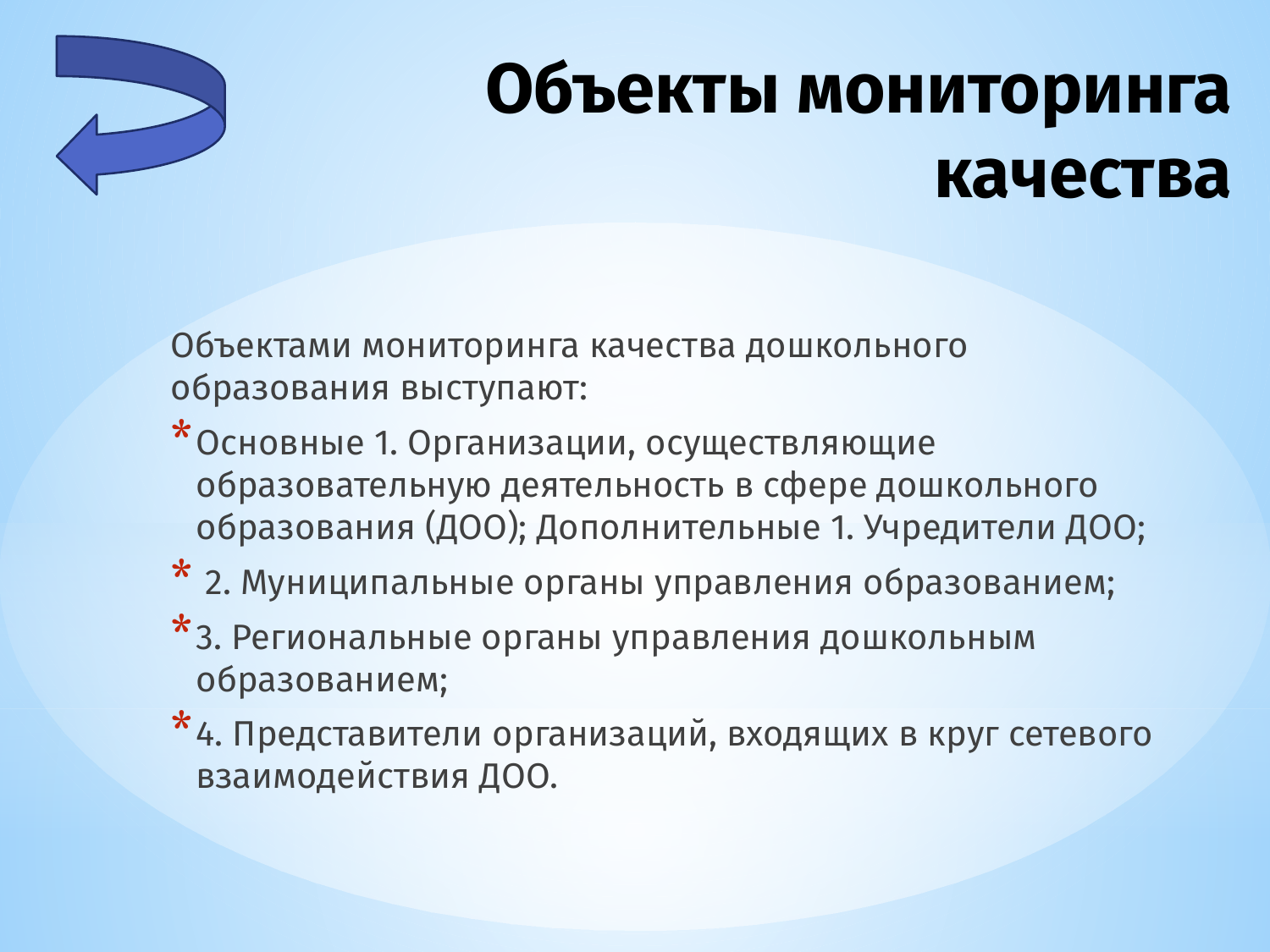

# Объекты мониторинга качества
Объектами мониторинга качества дошкольного образования выступают:
Основные 1. Организации, осуществляющие образовательную деятельность в сфере дошкольного образования (ДОО); Дополнительные 1. Учредители ДОО;
 2. Муниципальные органы управления образованием;
3. Региональные органы управления дошкольным образованием;
4. Представители организаций, входящих в круг сетевого взаимодействия ДОО.